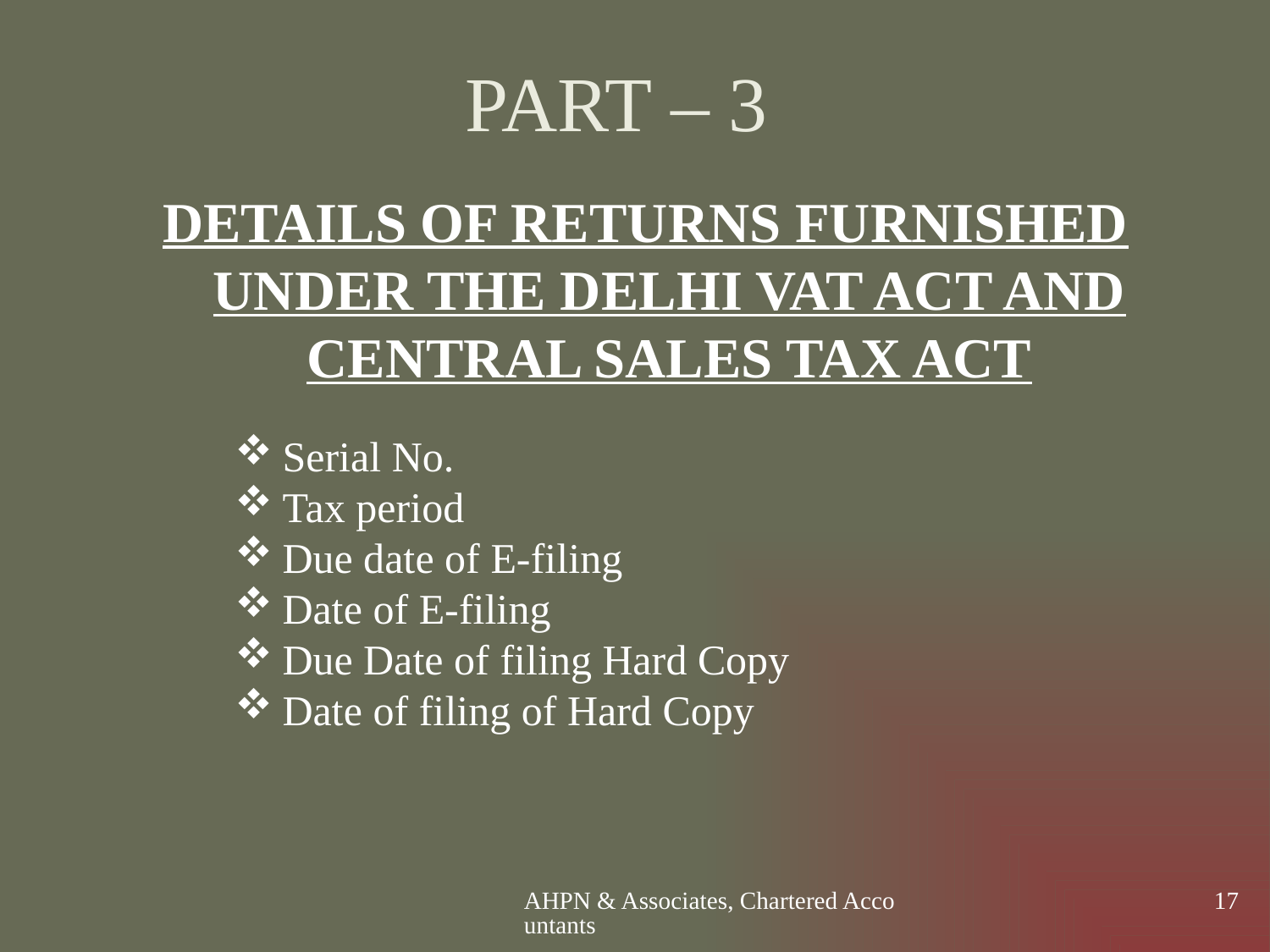

# PART – 3
DETAILS OF RETURNS FURNISHED UNDER THE DELHI VAT ACT AND CENTRAL SALES TAX ACT
Serial No.
Tax period
Due date of E-filing
Date of E-filing
Due Date of filing Hard Copy
Date of filing of Hard Copy
AHPN & Associates, Chartered Accountants
17